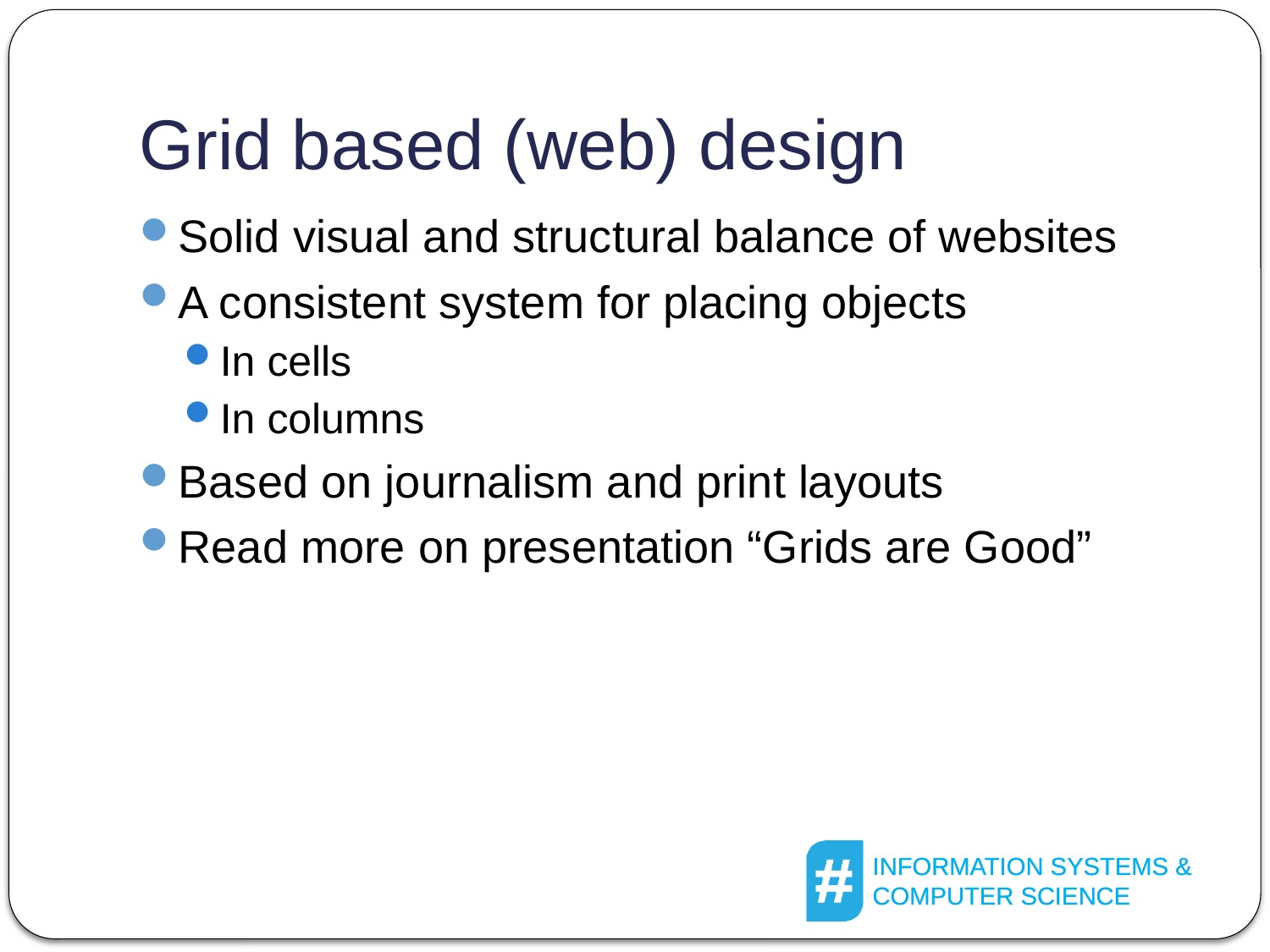

# Grid based (web) design
Solid visual and structural balance of websites
A consistent system for placing objects
In cells
In columns
Based on journalism and print layouts
Read more on presentation “Grids are Good”